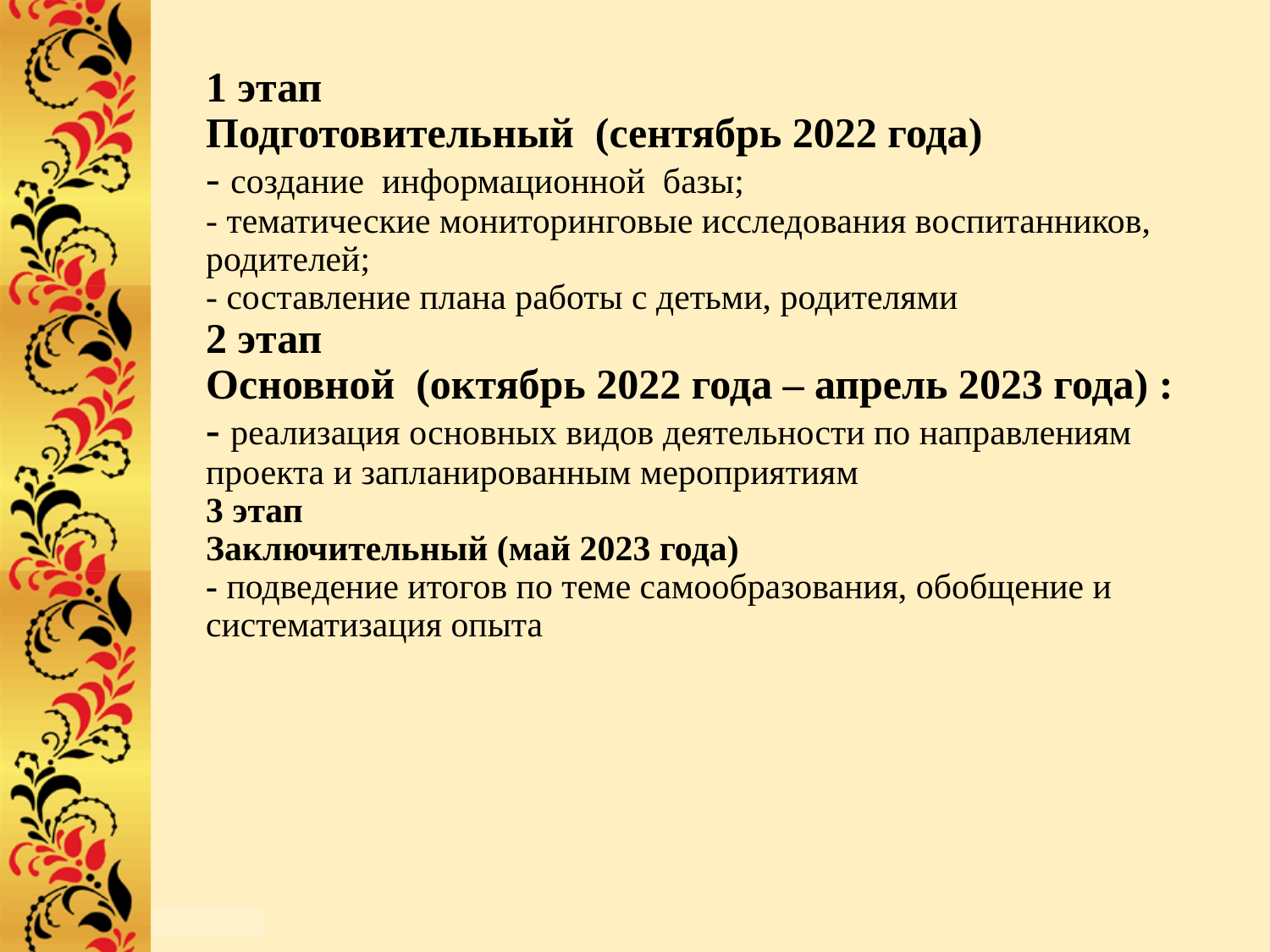

# 1 этап Подготовительный  (сентябрь 2022 года) - создание  информационной  базы; - тематические мониторинговые исследования воспитанников, родителей; - составление плана работы с детьми, родителями 2 этап Основной  (октябрь 2022 года – апрель 2023 года) : - реализация основных видов деятельности по направлениям проекта и запланированным мероприятиям 3 этап Заключительный (май 2023 года) - подведение итогов по теме самообразования, обобщение и систематизация опыта